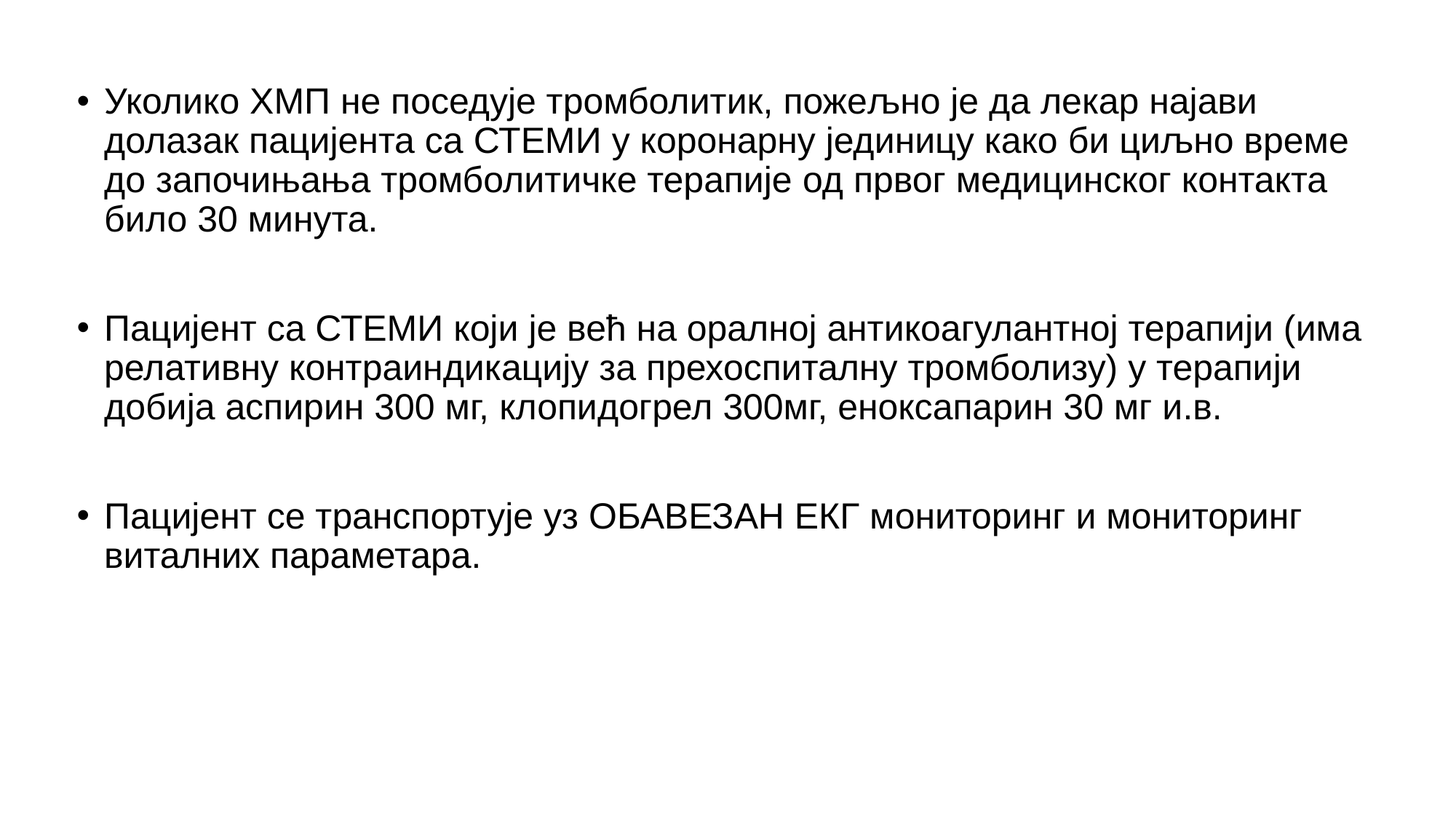

Уколико ХМП не поседује тромболитик, пожељно је да лекар најави долазак пацијента са СТЕМИ у коронарну јединицу како би циљно време до започињања тромболитичке терапије од првог медицинског контакта било 30 минута.

Пацијент са СТЕМИ који је већ на оралној антикоагулантној терапији (има релативну контраиндикацију за прехоспиталну тромболизу) у терапији добија аспирин 300 мг, клопидогрел 300мг, еноксапарин 30 мг и.в.

Пацијент се транспортује уз ОБАВЕЗАН ЕКГ мониторинг и мониторинг виталних параметара.